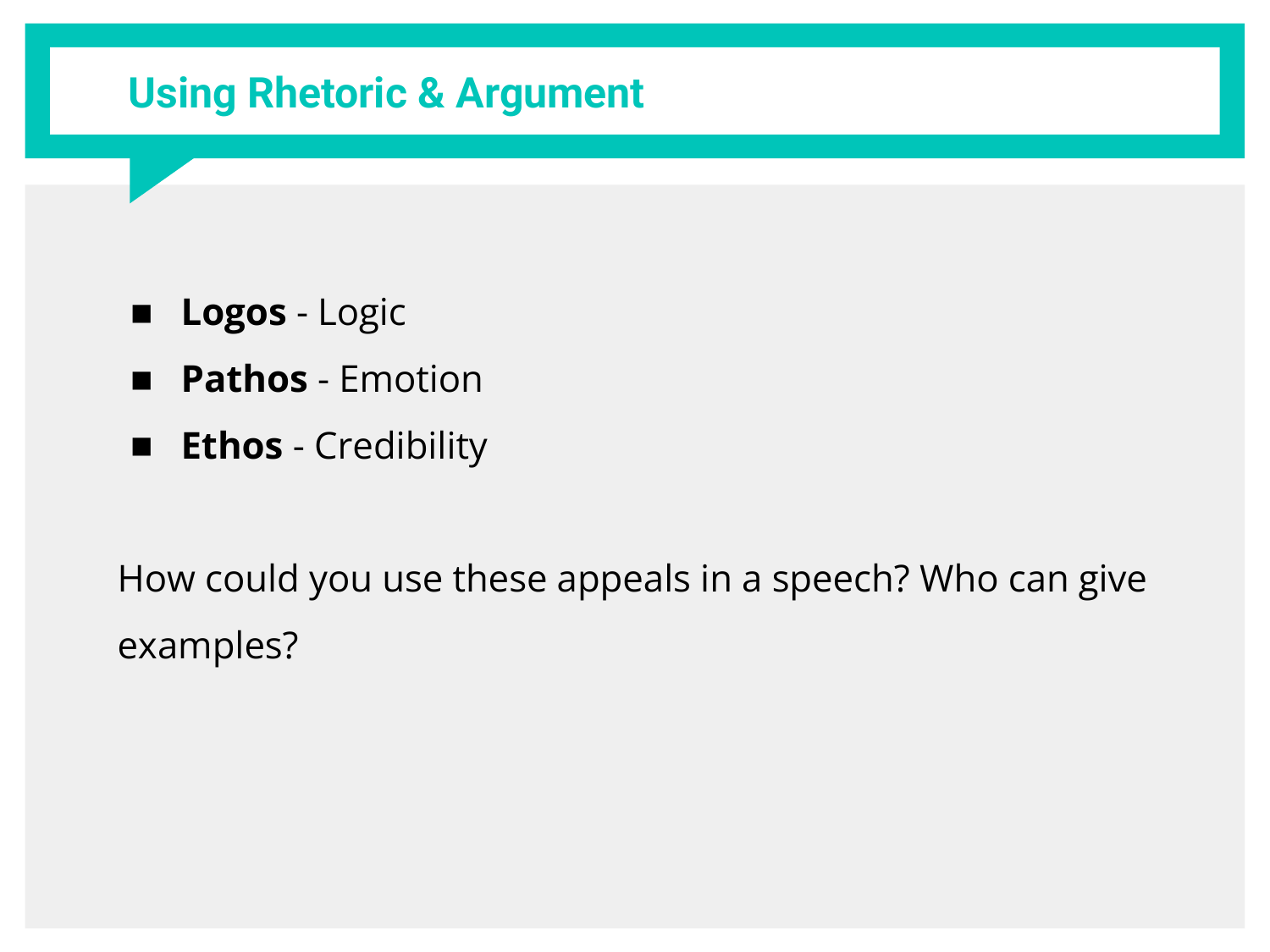

# Using Rhetoric & Argument
Logos - Logic
Pathos - Emotion
Ethos - Credibility

How could you use these appeals in a speech? Who can give examples?